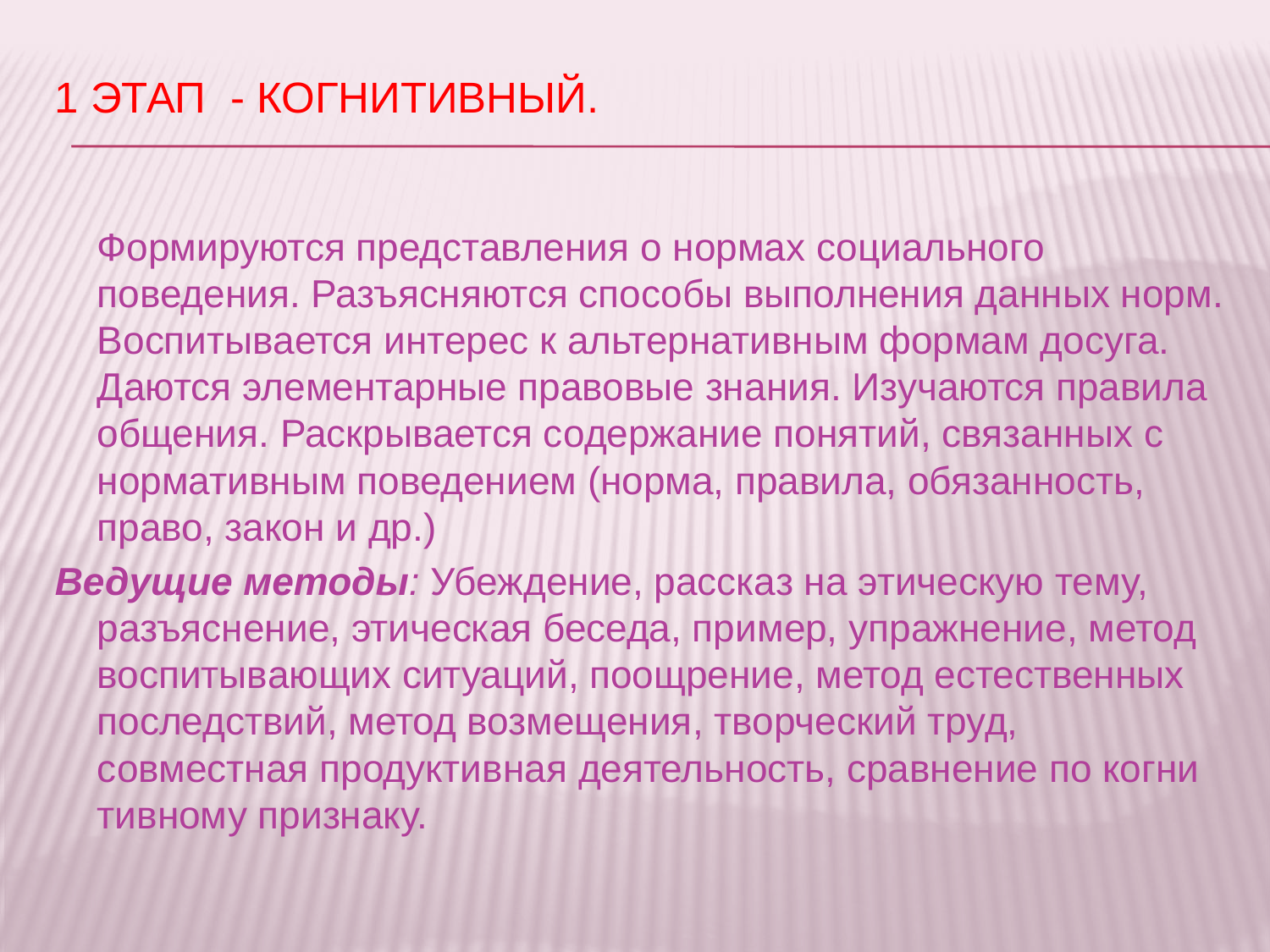

# 1 этап  - Когнитивный.
	Формируются представления о нормах социального поведения. Разъясняются способы выполнения данных норм. Воспитывается интерес к альтернативным формам досуга. Даются элементарные правовые знания. Изучаются правила общения. Раскрывается со­держание понятий, связанных с нормативным поведением (норма, правила, обязанность, право, закон и др.)
Ведущие методы: Убеждение, рассказ на этическую тему, разъяснение, этическая беседа, пример, упражнение, метод воспитывающих ситуаций, поощрение, метод естественных последствий, метод возмещения, творче­ский труд, совместная продуктивная деятель­ность, сравнение по когни­тивному признаку.